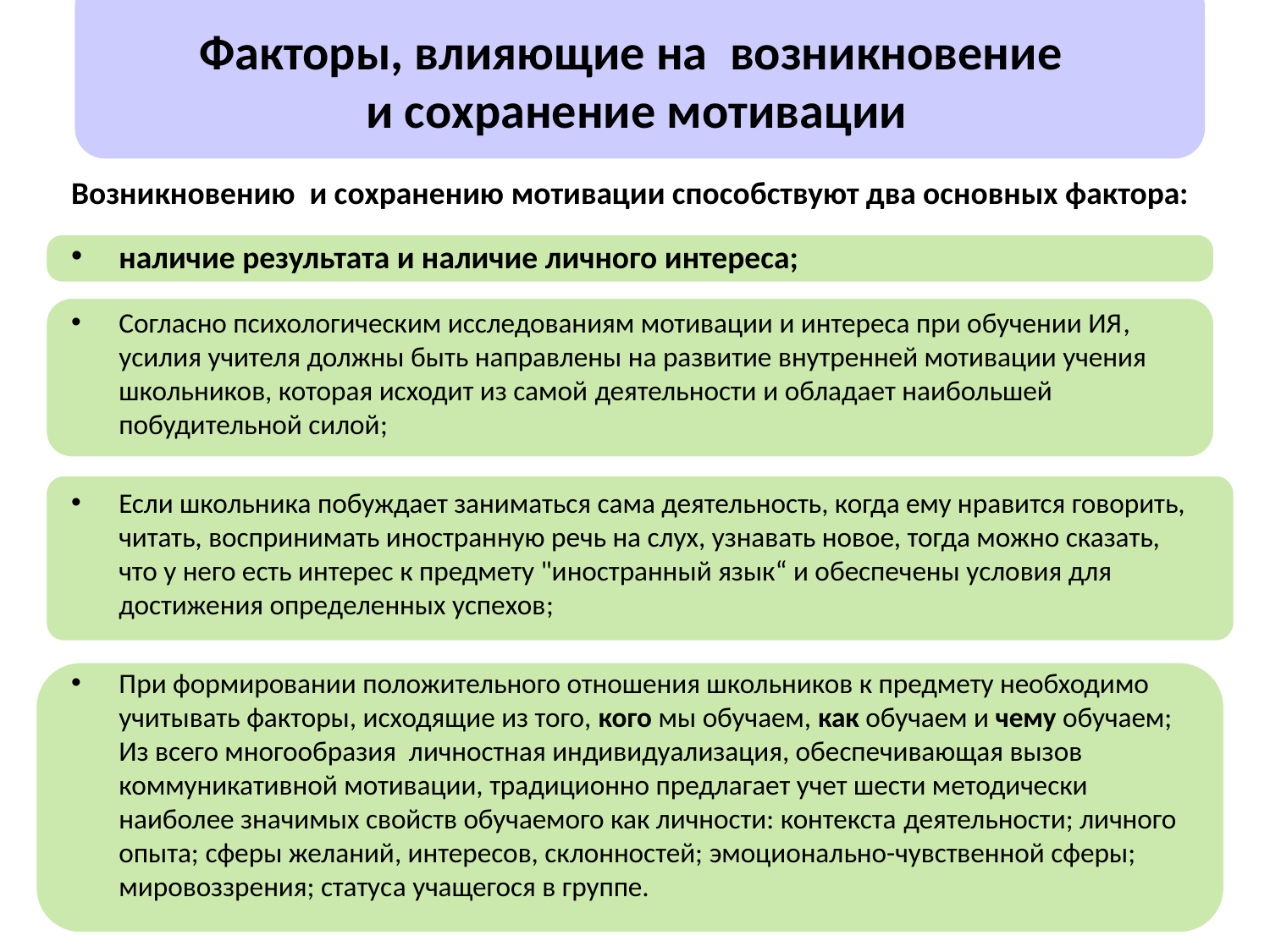

# Факторы, влияющие на  возникновение и сохранение мотивации

Возникновению  и сохранению мотивации способствуют два основных фактора:

наличие результата и наличие личного интереса;

Согласно психологическим исследованиям мотивации и интереса при обучении ИЯ, усилия учителя должны быть направлены на развитие внутренней мотивации учения школьников, которая исходит из самой деятельности и обладает наибольшей побудительной силой;

Если школьника побуждает заниматься сама деятельность, когда ему нравится говорить, читать, воспринимать иностранную речь на слух, узнавать новое, тогда можно сказать,
что у него есть интерес к предмету "иностранный язык“ и обеспечены условия для достижения определенных успехов;

При формировании положительного отношения школьников к предмету необходимо учитывать факторы, исходящие из того, кого мы обучаем, как обучаем и чему обучаем; Из всего многообразия  личностная индивидуализация, обеспечивающая вызов коммуникативной мотивации, традиционно предлагает учет шести методически наиболее значимых свойств обучаемого как личности: контекста деятельности; личного опыта; сферы желаний, интересов, склонностей; эмоционально-чувственной сферы; мировоззрения; статуса учащегося в группе.